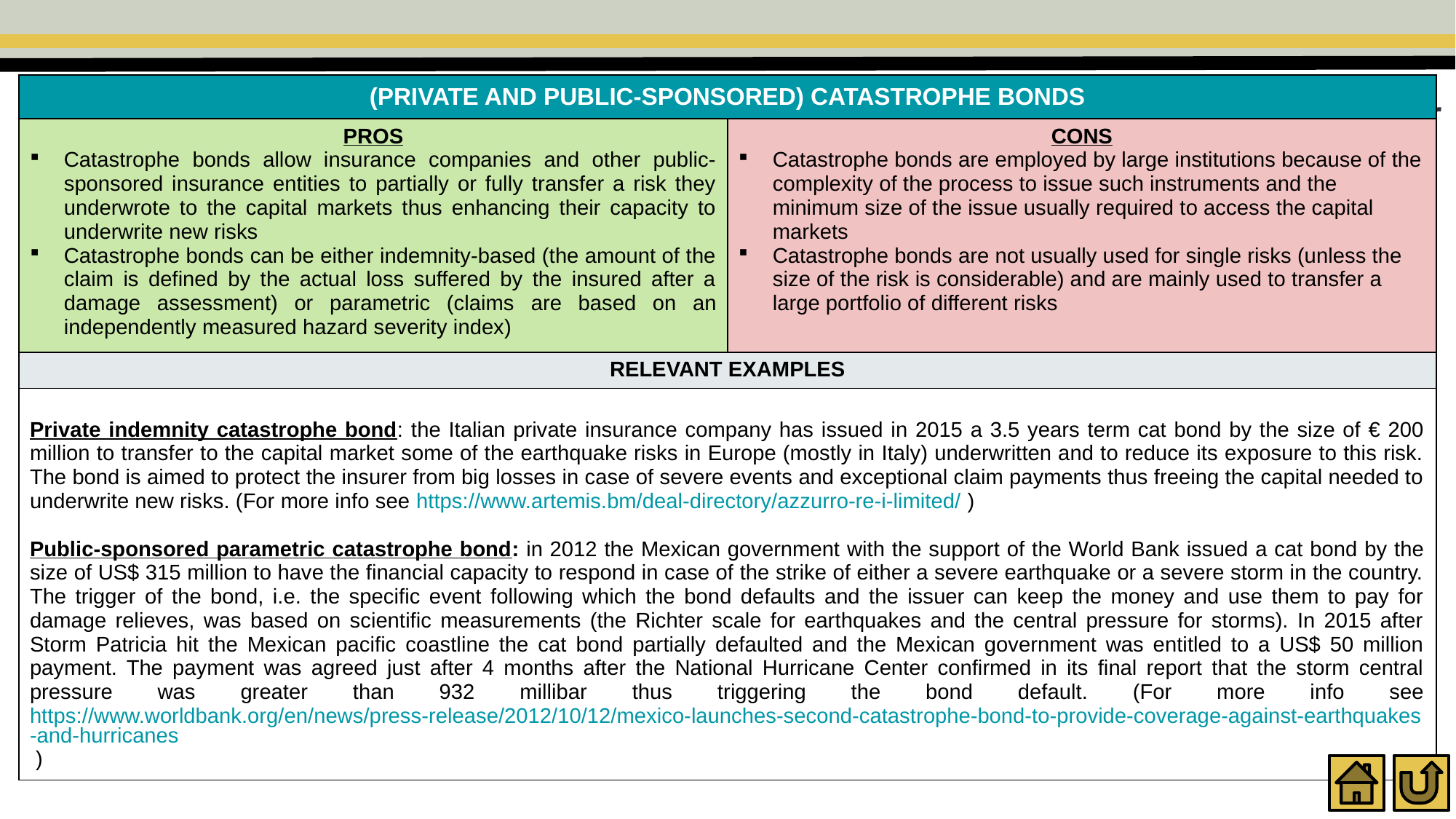

| (PRIVATE AND PUBLIC-SPONSORED) CATASTROPHE BONDS |  |
| --- | --- |
| PROS Catastrophe bonds allow insurance companies and other public-sponsored insurance entities to partially or fully transfer a risk they underwrote to the capital markets thus enhancing their capacity to underwrite new risks Catastrophe bonds can be either indemnity-based (the amount of the claim is defined by the actual loss suffered by the insured after a damage assessment) or parametric (claims are based on an independently measured hazard severity index) | CONS Catastrophe bonds are employed by large institutions because of the complexity of the process to issue such instruments and the minimum size of the issue usually required to access the capital markets Catastrophe bonds are not usually used for single risks (unless the size of the risk is considerable) and are mainly used to transfer a large portfolio of different risks |
| RELEVANT EXAMPLES |  |
| Private indemnity catastrophe bond: the Italian private insurance company has issued in 2015 a 3.5 years term cat bond by the size of € 200 million to transfer to the capital market some of the earthquake risks in Europe (mostly in Italy) underwritten and to reduce its exposure to this risk. The bond is aimed to protect the insurer from big losses in case of severe events and exceptional claim payments thus freeing the capital needed to underwrite new risks. (For more info see https://www.artemis.bm/deal-directory/azzurro-re-i-limited/ ) Public-sponsored parametric catastrophe bond: in 2012 the Mexican government with the support of the World Bank issued a cat bond by the size of US$ 315 million to have the financial capacity to respond in case of the strike of either a severe earthquake or a severe storm in the country. The trigger of the bond, i.e. the specific event following which the bond defaults and the issuer can keep the money and use them to pay for damage relieves, was based on scientific measurements (the Richter scale for earthquakes and the central pressure for storms). In 2015 after Storm Patricia hit the Mexican pacific coastline the cat bond partially defaulted and the Mexican government was entitled to a US$ 50 million payment. The payment was agreed just after 4 months after the National Hurricane Center confirmed in its final report that the storm central pressure was greater than 932 millibar thus triggering the bond default. (For more info see https://www.worldbank.org/en/news/press-release/2012/10/12/mexico-launches-second-catastrophe-bond-to-provide-coverage-against-earthquakes-and-hurricanes ) |  |